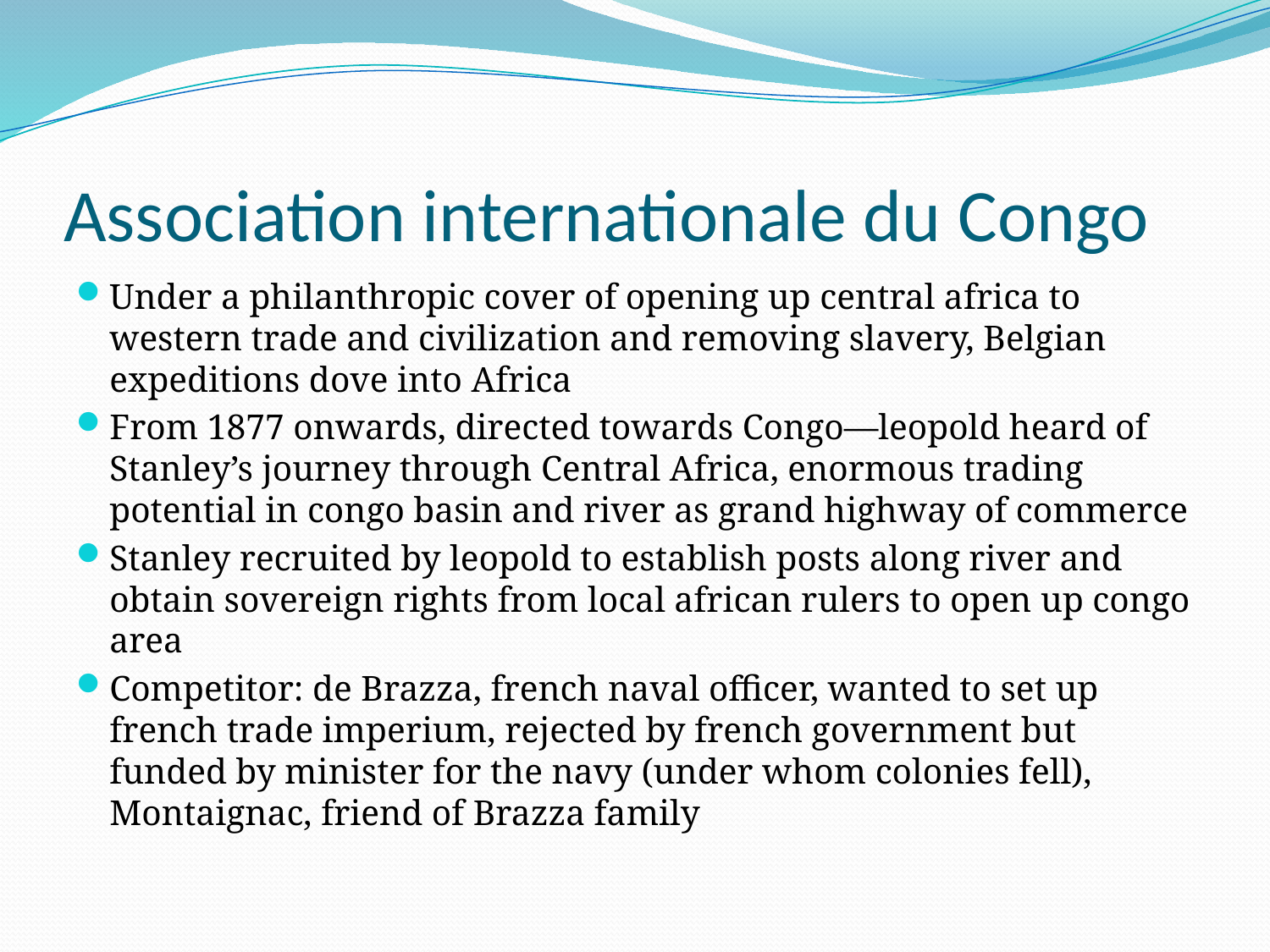

# Association internationale du Congo
Under a philanthropic cover of opening up central africa to western trade and civilization and removing slavery, Belgian expeditions dove into Africa
From 1877 onwards, directed towards Congo—leopold heard of Stanley’s journey through Central Africa, enormous trading potential in congo basin and river as grand highway of commerce
Stanley recruited by leopold to establish posts along river and obtain sovereign rights from local african rulers to open up congo area
Competitor: de Brazza, french naval officer, wanted to set up french trade imperium, rejected by french government but funded by minister for the navy (under whom colonies fell), Montaignac, friend of Brazza family